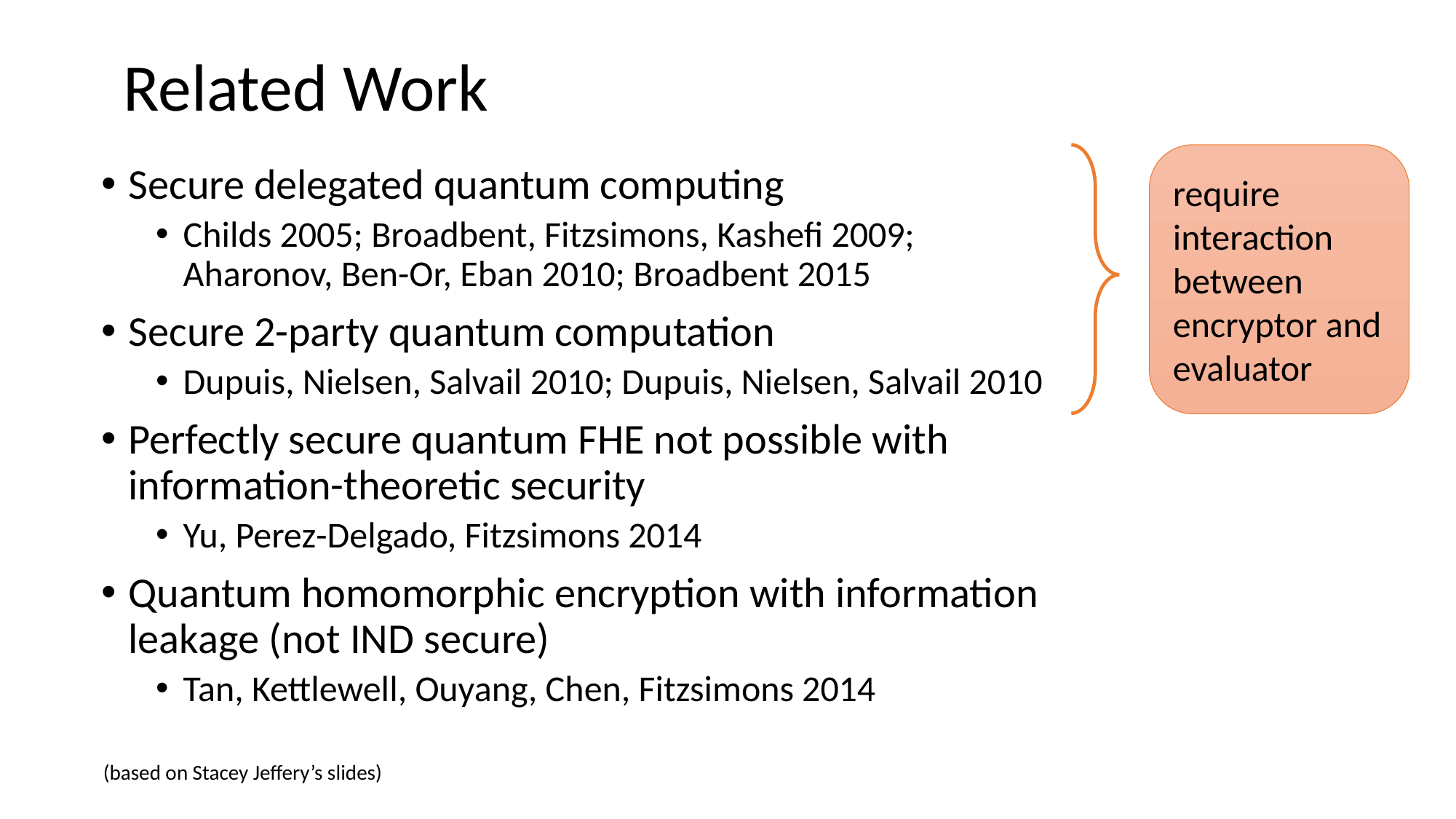

# Related Work

require interaction between encryptor and evaluator
Secure delegated quantum computing
Childs 2005; Broadbent, Fitzsimons, Kashefi 2009;
Aharonov, Ben-Or, Eban 2010; Broadbent 2015
Secure 2-party quantum computation
Dupuis, Nielsen, Salvail 2010; Dupuis, Nielsen, Salvail 2010
Perfectly secure quantum FHE not possible with information-theoretic security
Yu, Perez-Delgado, Fitzsimons 2014
Quantum homomorphic encryption with information leakage (not IND secure)
Tan, Kettlewell, Ouyang, Chen, Fitzsimons 2014

(based on Stacey Jeffery’s slides)